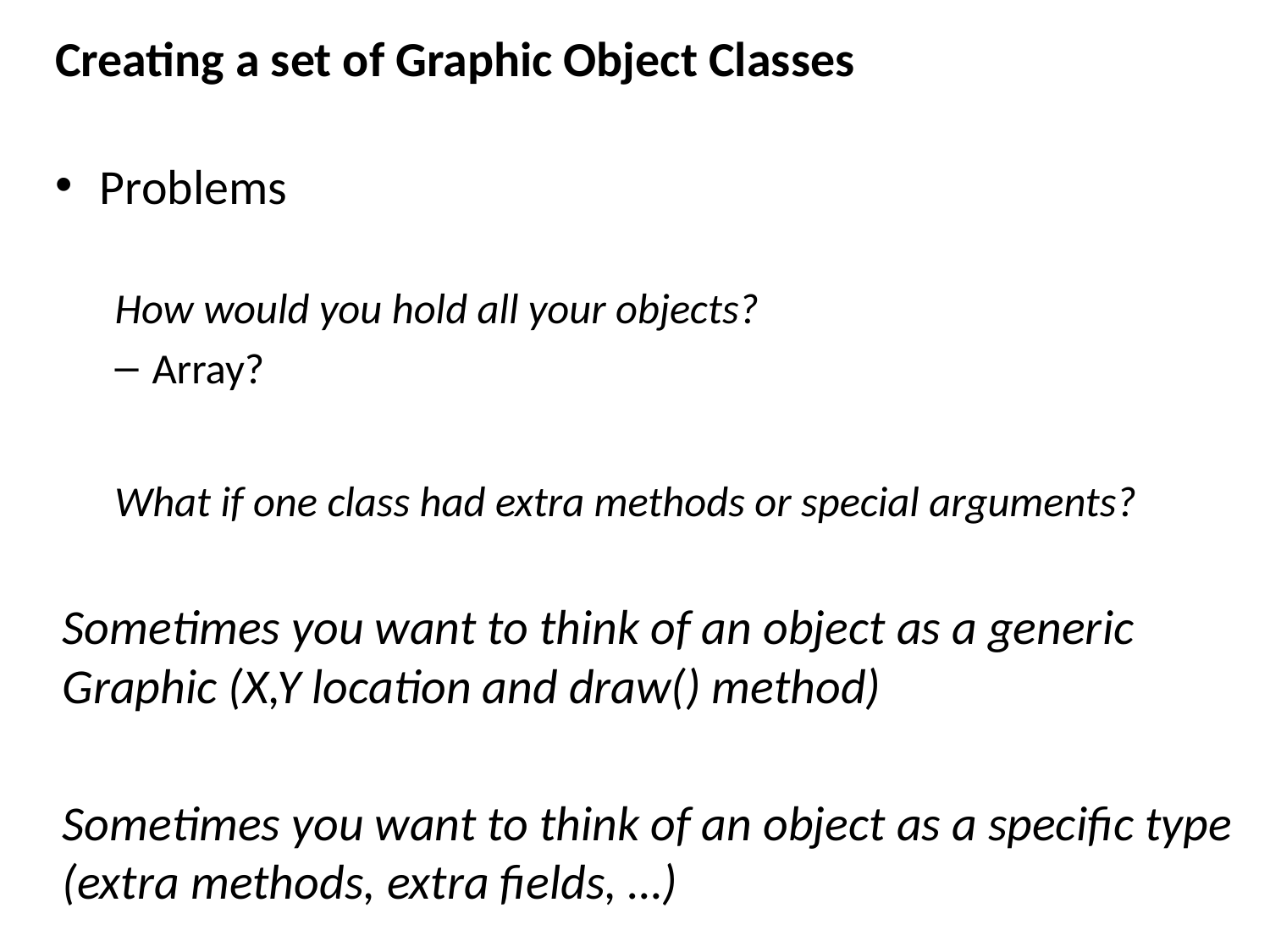

Creating a set of Graphic Object Classes

Problems

How would you hold all your objects?
Array?

What if one class had extra methods or special arguments?

Sometimes you want to think of an object as a generic Graphic (X,Y location and draw() method)

Sometimes you want to think of an object as a specific type (extra methods, extra fields, …)